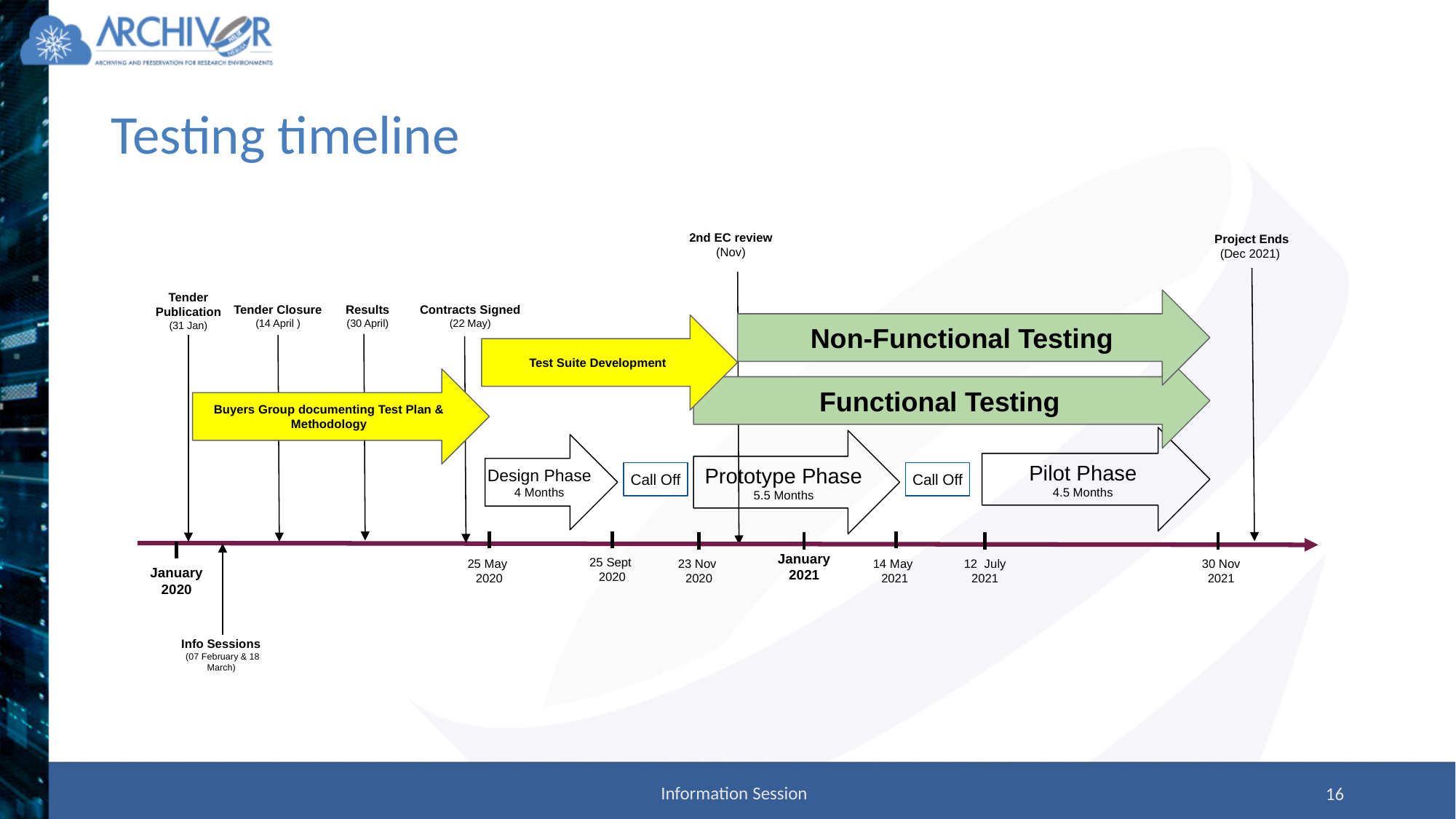

# Testing timeline
2nd EC review
(Nov)
Project Ends
(Dec 2021)
Tender Publication
(31 Jan)
Non-Functional Testing
Tender Closure
(14 April )
Results
(30 April)
Contracts Signed
(22 May)
Test Suite Development
Functional Testing
Buyers Group documenting Test Plan & Methodology
Pilot Phase
4.5 Months
Prototype Phase
5.5 Months
Design Phase
4 Months
Call Off
Call Off
January
2021

25 Sept
2020

25 May
2020

23 Nov
2020

14 May
2021

12  July
2021

30 Nov
2021

January
2020

Info Sessions
(07 February & 18 March)

Information Session
16